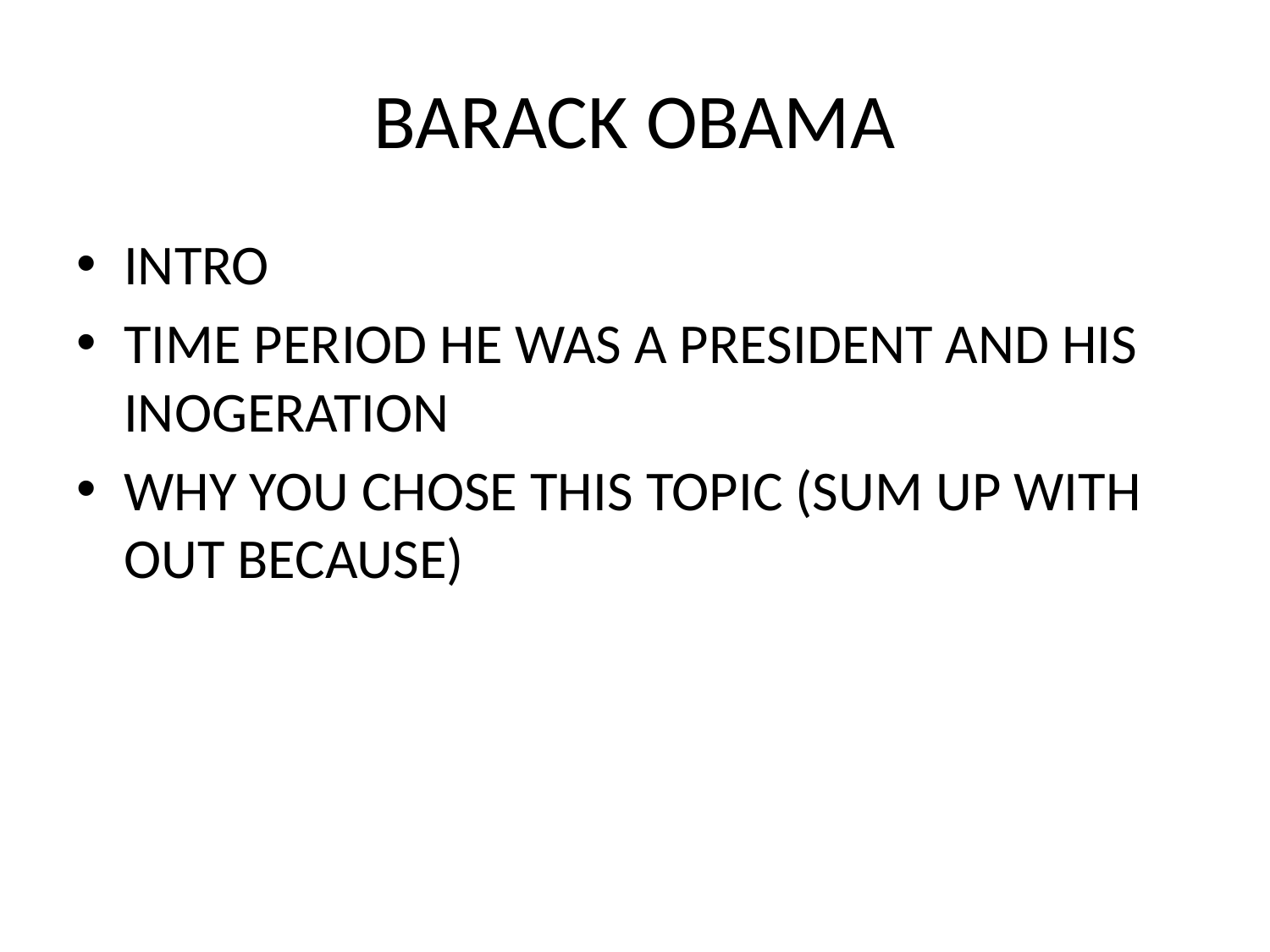

# BARACK OBAMA
INTRO
TIME PERIOD HE WAS A PRESIDENT AND HIS INOGERATION
WHY YOU CHOSE THIS TOPIC (SUM UP WITH OUT BECAUSE)